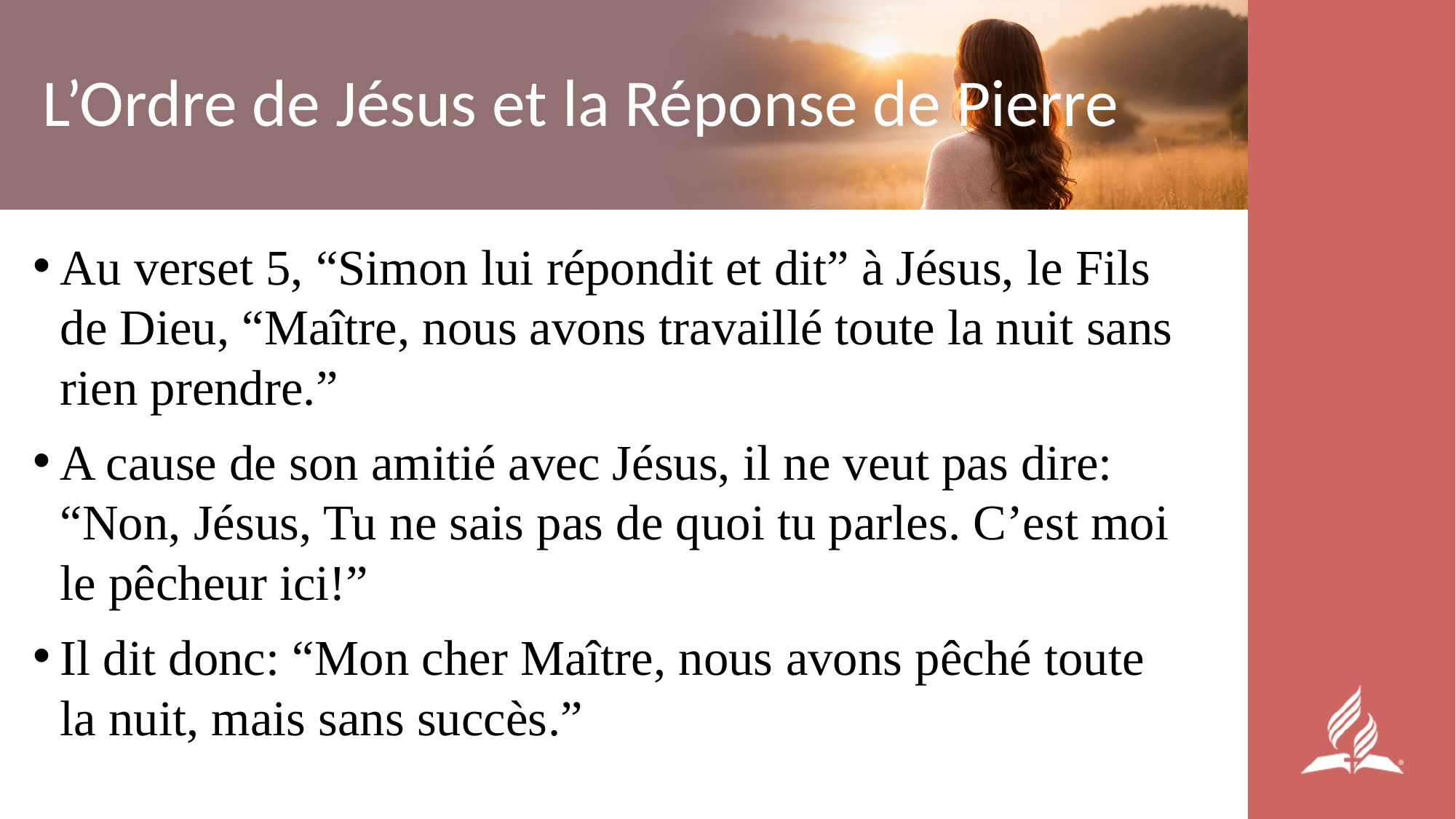

# L’Ordre de Jésus et la Réponse de Pierre
Au verset 5, “Simon lui répondit et dit” à Jésus, le Fils de Dieu, “Maître, nous avons travaillé toute la nuit sans rien prendre.”
A cause de son amitié avec Jésus, il ne veut pas dire: “Non, Jésus, Tu ne sais pas de quoi tu parles. C’est moi le pêcheur ici!”
Il dit donc: “Mon cher Maître, nous avons pêché toute la nuit, mais sans succès.”